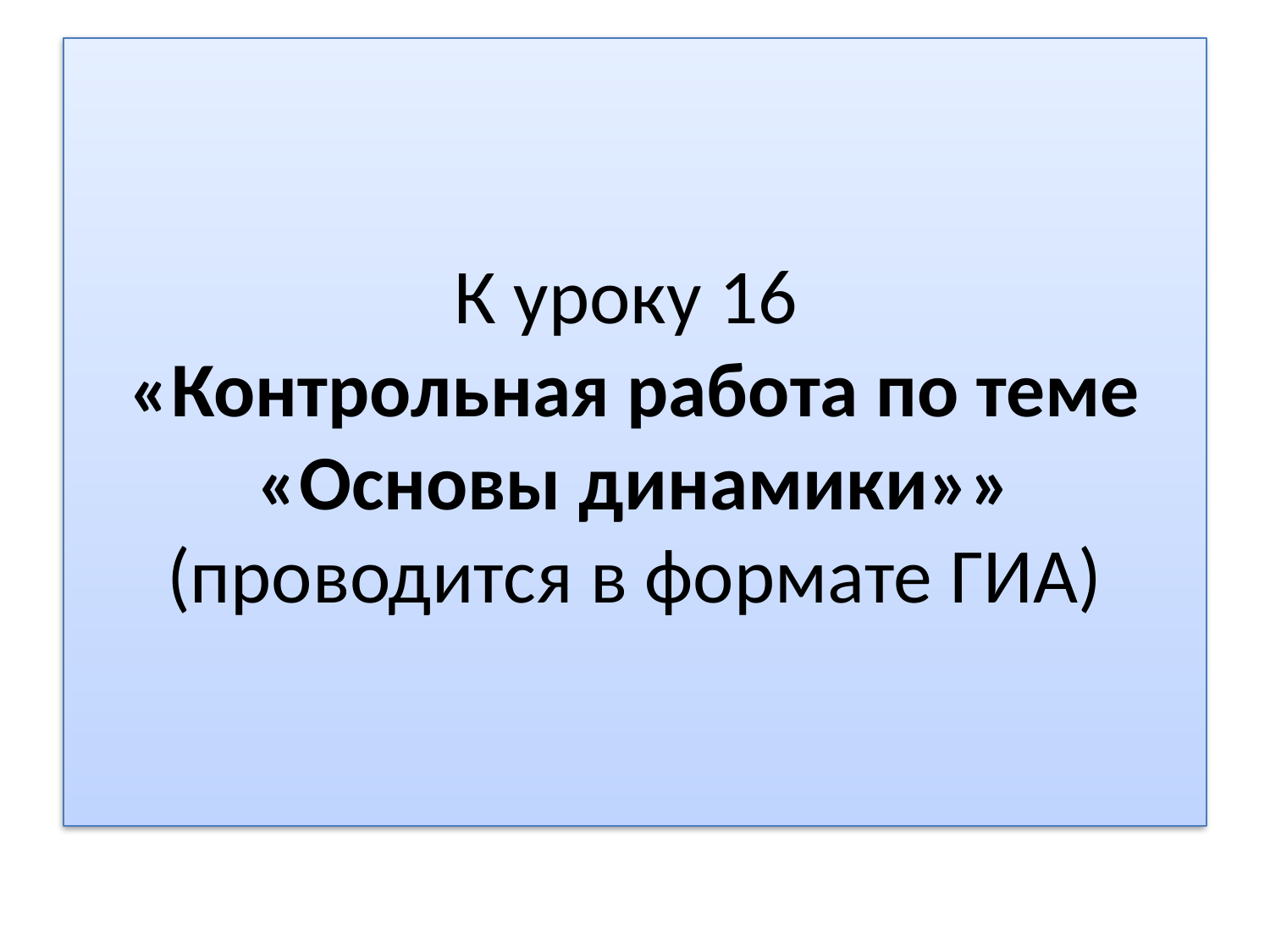

# К уроку 16 «Контрольная работа по теме «Основы динамики»» (проводится в формате ГИА)